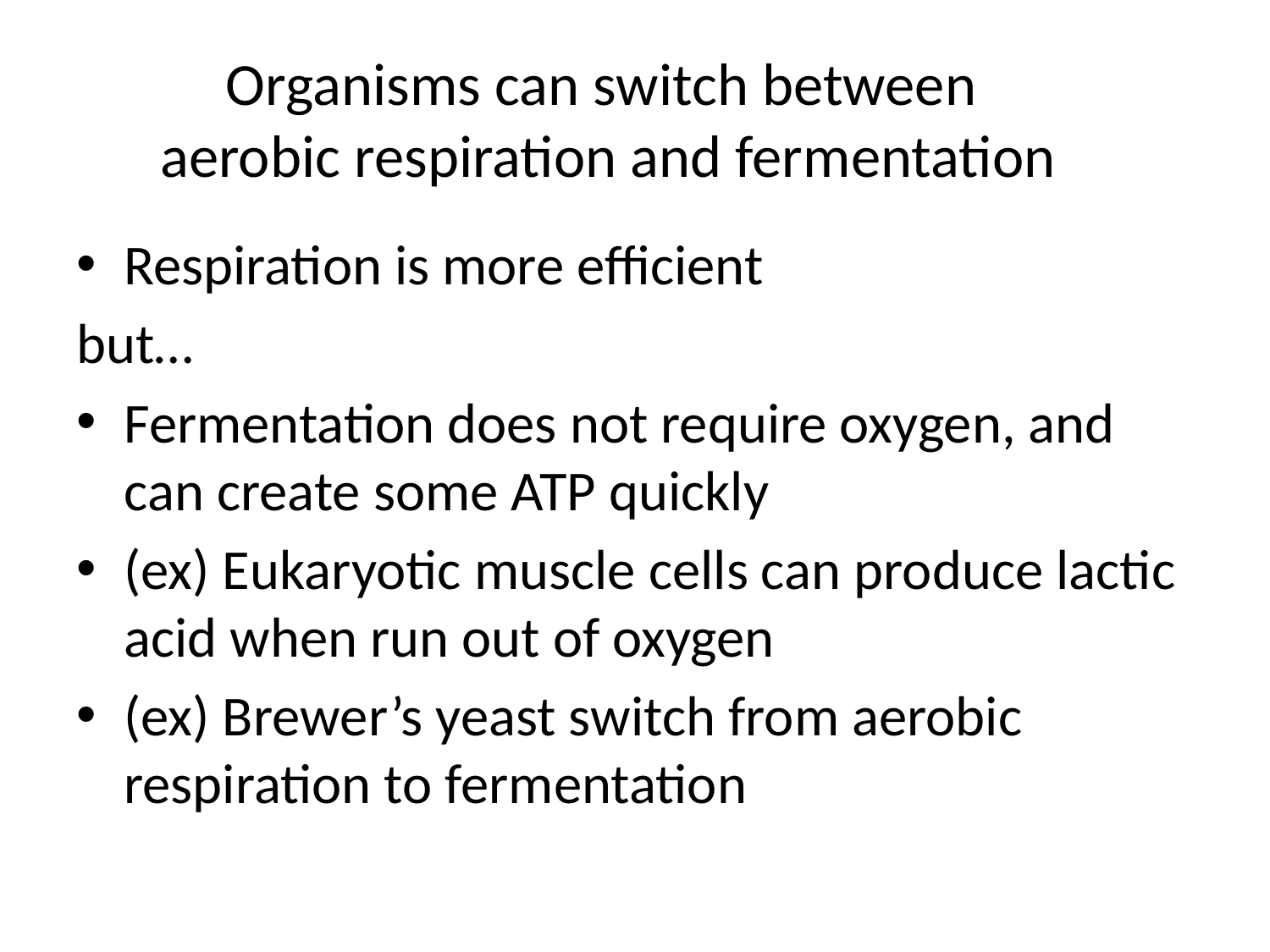

# Organisms can switch between aerobic respiration and fermentation
Respiration is more efficient
but…
Fermentation does not require oxygen, and can create some ATP quickly
(ex) Eukaryotic muscle cells can produce lactic acid when run out of oxygen
(ex) Brewer’s yeast switch from aerobic respiration to fermentation